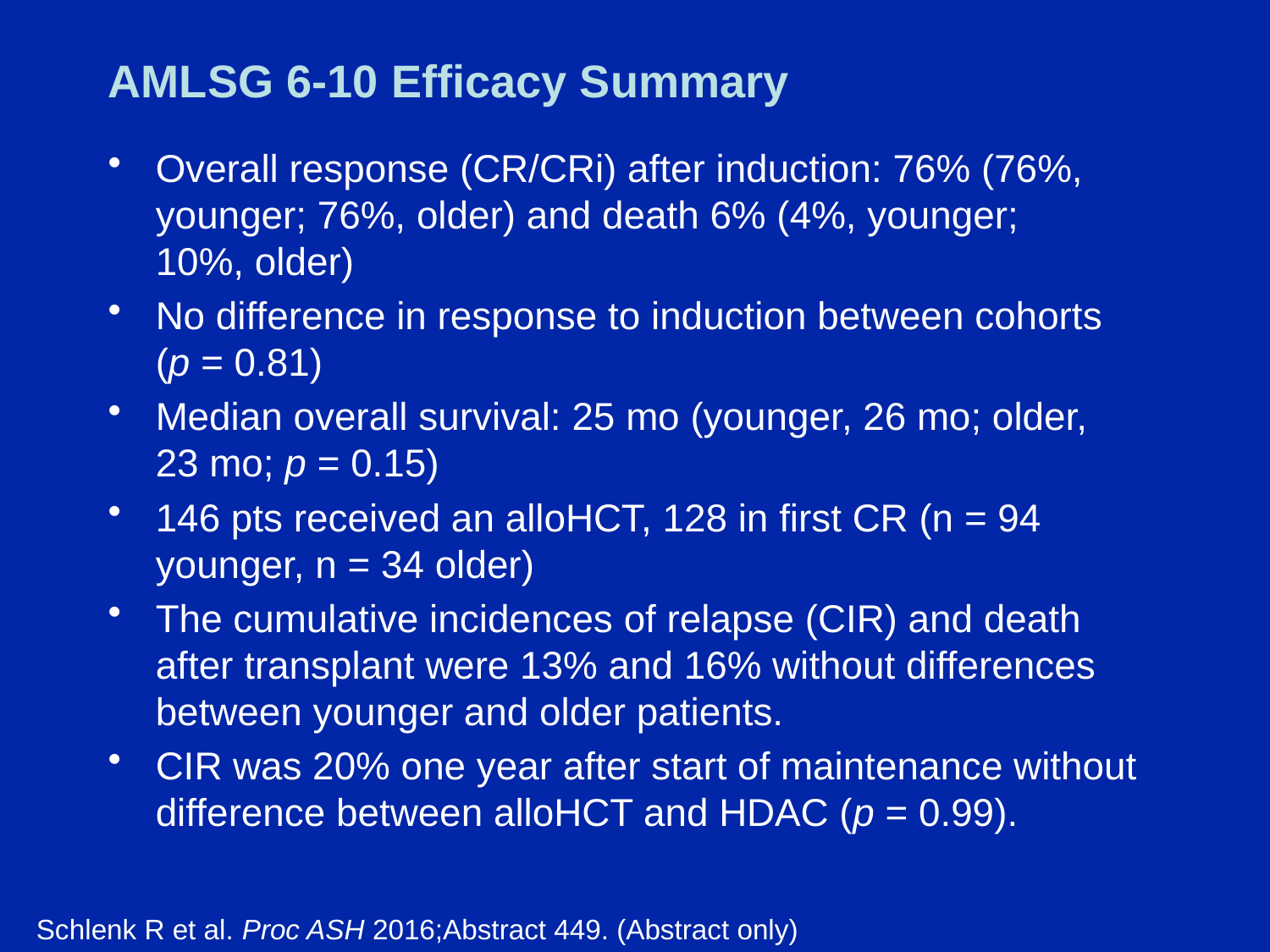

# AMLSG 6-10 Efficacy Summary
Overall response (CR/CRi) after induction: 76% (76%, younger; 76%, older) and death 6% (4%, younger;
10%, older)
No difference in response to induction between cohorts
(p = 0.81)
Median overall survival: 25 mo (younger, 26 mo; older,
23 mo; p = 0.15)
146 pts received an alloHCT, 128 in first CR (n = 94 younger, n = 34 older)
The cumulative incidences of relapse (CIR) and death after transplant were 13% and 16% without differences between younger and older patients.
CIR was 20% one year after start of maintenance without difference between alloHCT and HDAC (p = 0.99).
Schlenk R et al. Proc ASH 2016;Abstract 449. (Abstract only)